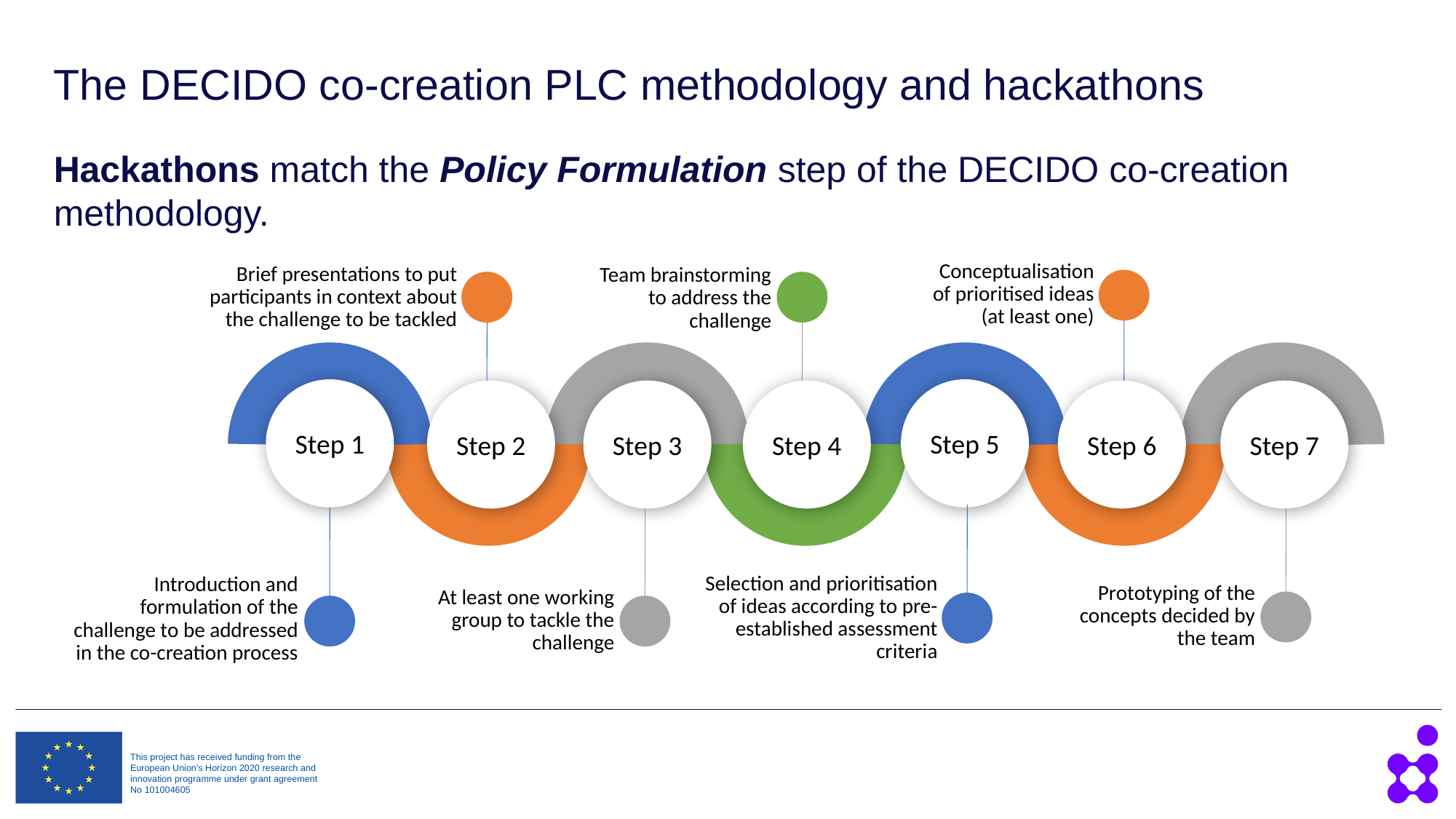

# The DECIDO co-creation PLC methodology and hackathons
Hackathons match the Policy Formulation step of the DECIDO co-creation methodology.
Conceptualisation of prioritised ideas (at least one)

Brief presentations to put participants in context about the challenge to be tackled

Team brainstorming to address the challenge

Step 1

Step 5

Step 2
Step 3
Step 4
Step 6
Step 7
Prototyping of the concepts decided by the team

Introduction and formulation of the challenge to be addressed in the co-creation process

Selection and prioritisation of ideas according to pre-established assessment criteria

At least one working group to tackle the challenge